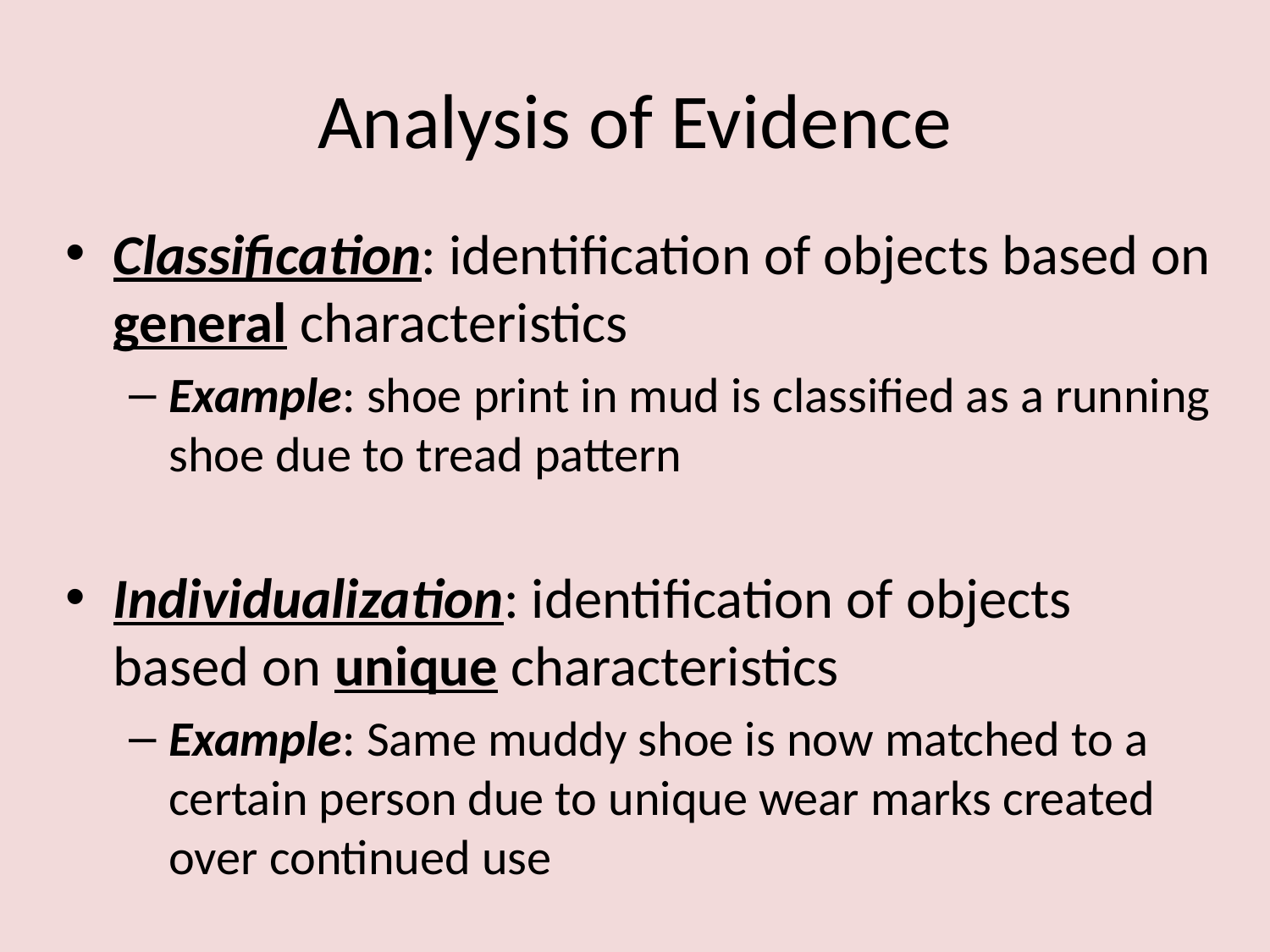

# Analysis of Evidence
Classification: identification of objects based on general characteristics
Example: shoe print in mud is classified as a running shoe due to tread pattern

Individualization: identification of objects based on unique characteristics
Example: Same muddy shoe is now matched to a certain person due to unique wear marks created over continued use